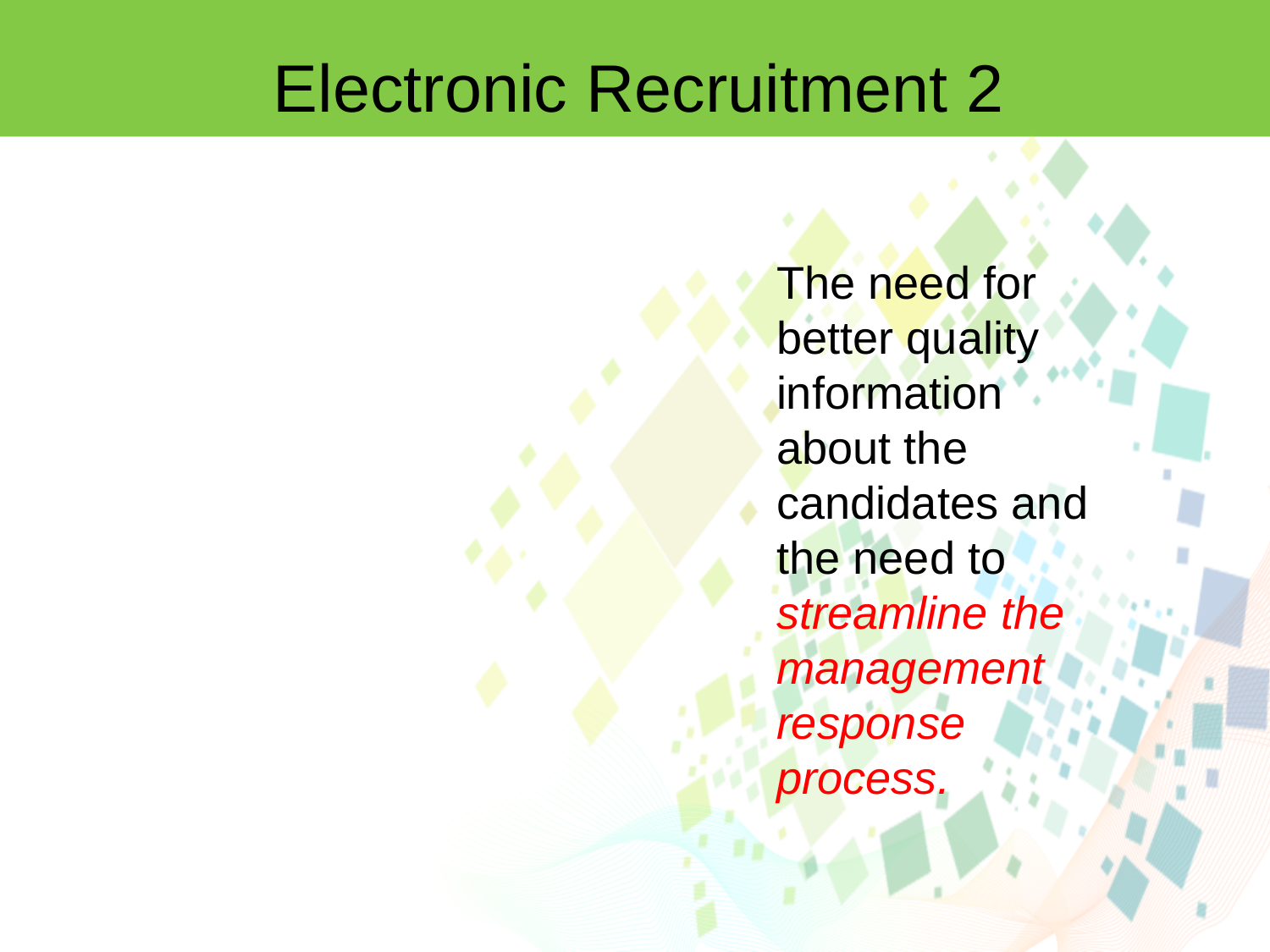

Electronic Recruitment 2
The need for better quality information about the candidates and the need to streamline the management response process.